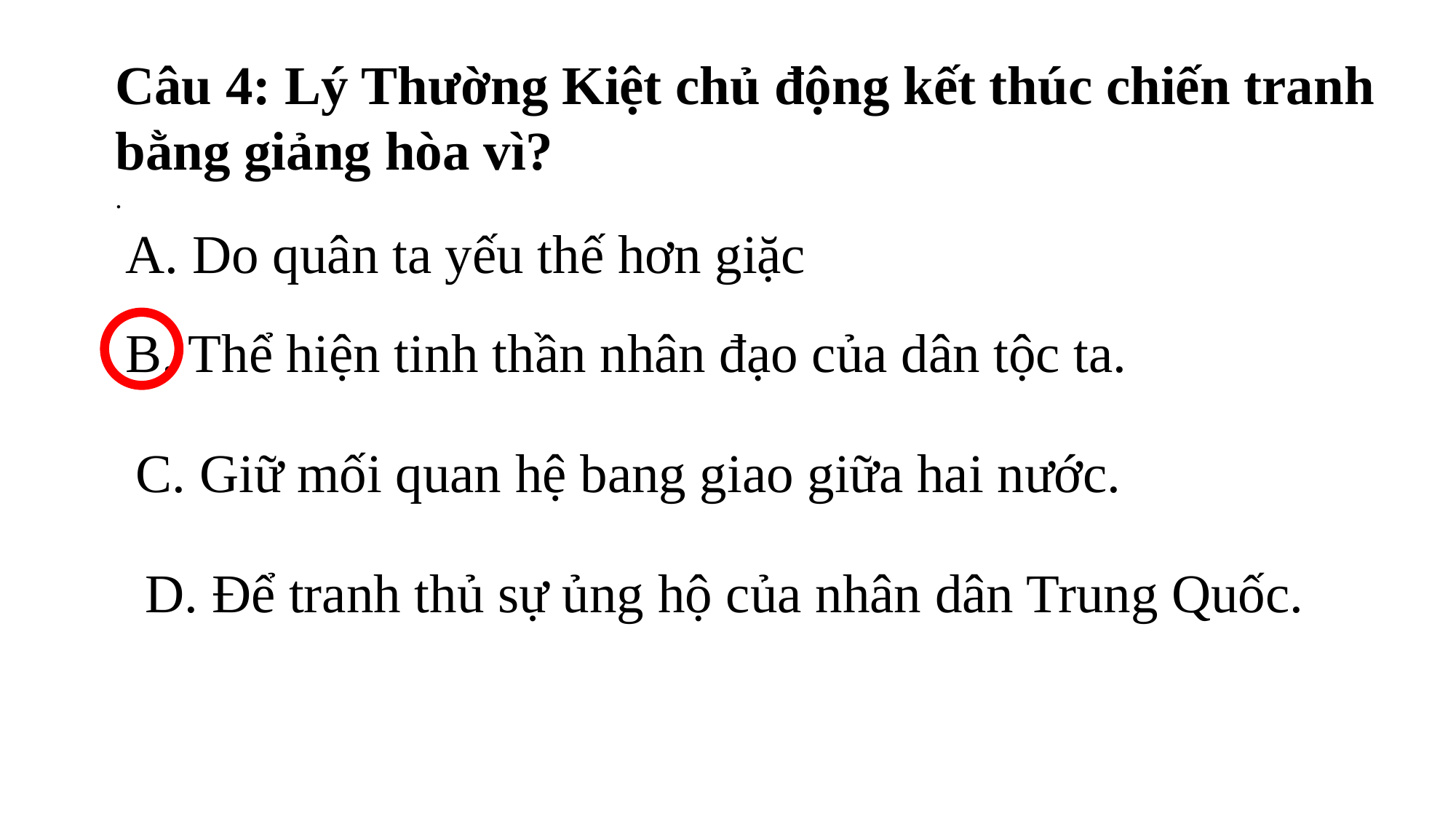

Câu 4: Lý Thường Kiệt chủ động kết thúc chiến tranh bằng giảng hòa vì?
.
A. Do quân ta yếu thế hơn giặc

B. Thể hiện tinh thần nhân đạo của dân tộc ta.
C. Giữ mối quan hệ bang giao giữa hai nước.
D. Để tranh thủ sự ủng hộ của nhân dân Trung Quốc.